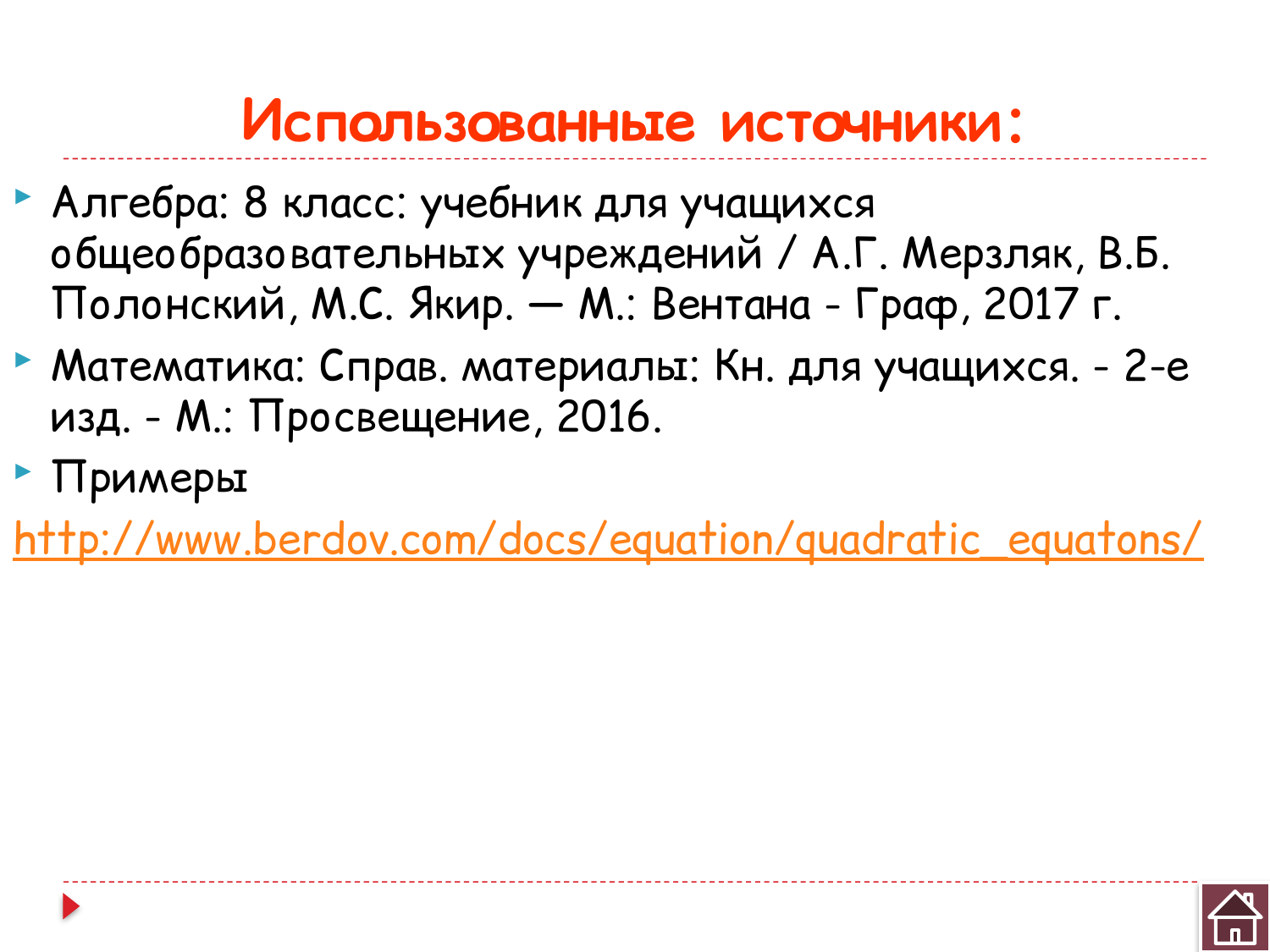

# Использованные источники:
Алгебра: 8 класс: учебник для учащихся общеобразовательных учреждений / А.Г. Мерзляк, В.Б. Полонский, М.С. Якир. — М.: Вентана - Граф, 2017 г.
Математика: Справ. материалы: Кн. для учащихся. - 2-е изд. - М.: Просвещение, 2016.
Примеры
http://www.berdov.com/docs/equation/quadratic_equatons/